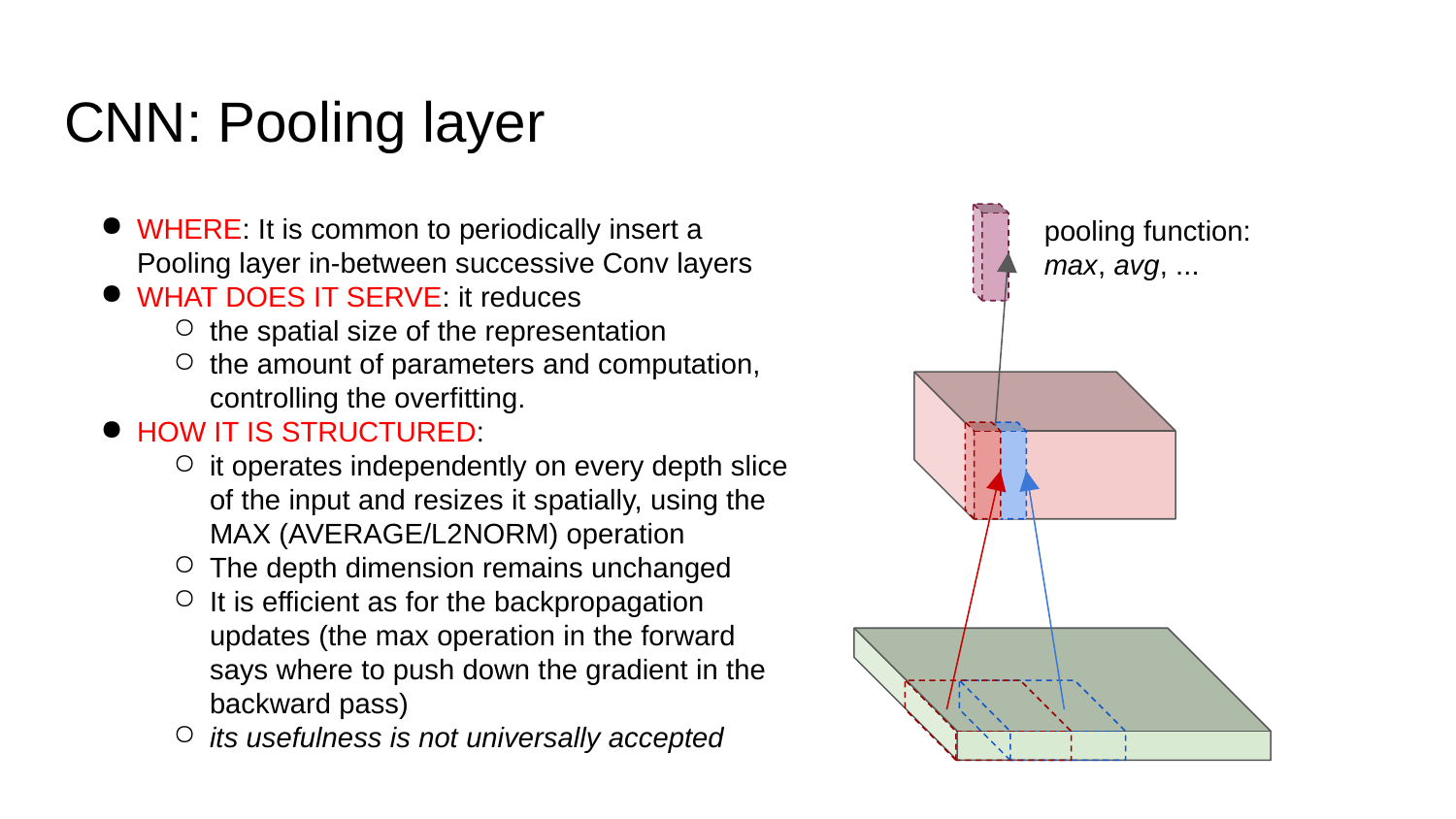

# CNN: Pooling layer

WHERE: It is common to periodically insert a Pooling layer in-between successive Conv layers
WHAT DOES IT SERVE: it reduces
the spatial size of the representation
the amount of parameters and computation, controlling the overfitting.
HOW IT IS STRUCTURED:
it operates independently on every depth slice of the input and resizes it spatially, using the MAX (AVERAGE/L2NORM) operation
The depth dimension remains unchanged
It is efficient as for the backpropagation updates (the max operation in the forward says where to push down the gradient in the backward pass)
its usefulness is not universally accepted

pooling function:
max, avg, ...